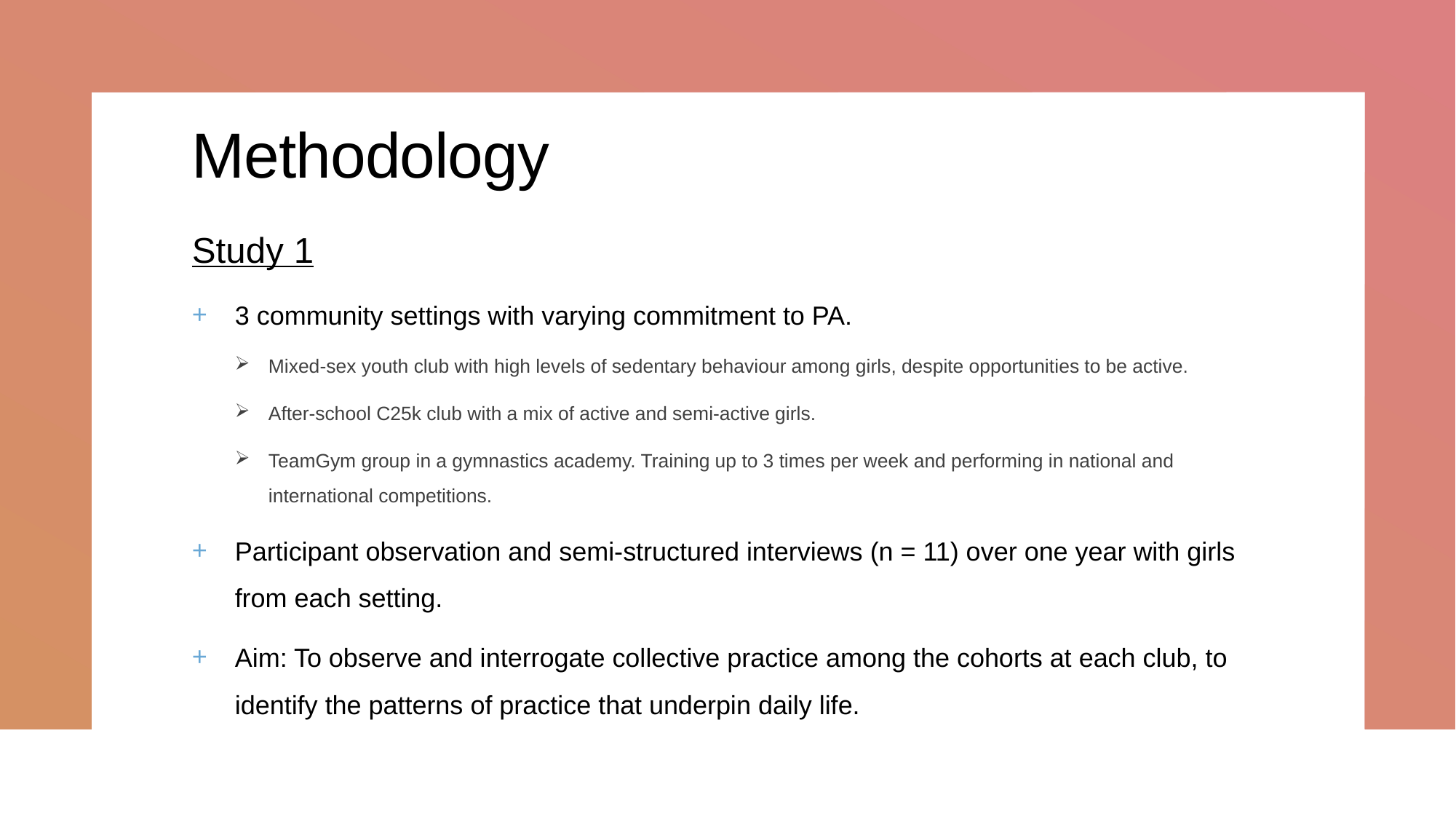

# Methodology
Study 1
3 community settings with varying commitment to PA.
Mixed-sex youth club with high levels of sedentary behaviour among girls, despite opportunities to be active.
After-school C25k club with a mix of active and semi-active girls.
TeamGym group in a gymnastics academy. Training up to 3 times per week and performing in national and international competitions.
Participant observation and semi-structured interviews (n = 11) over one year with girls from each setting.
Aim: To observe and interrogate collective practice among the cohorts at each club, to identify the patterns of practice that underpin daily life.